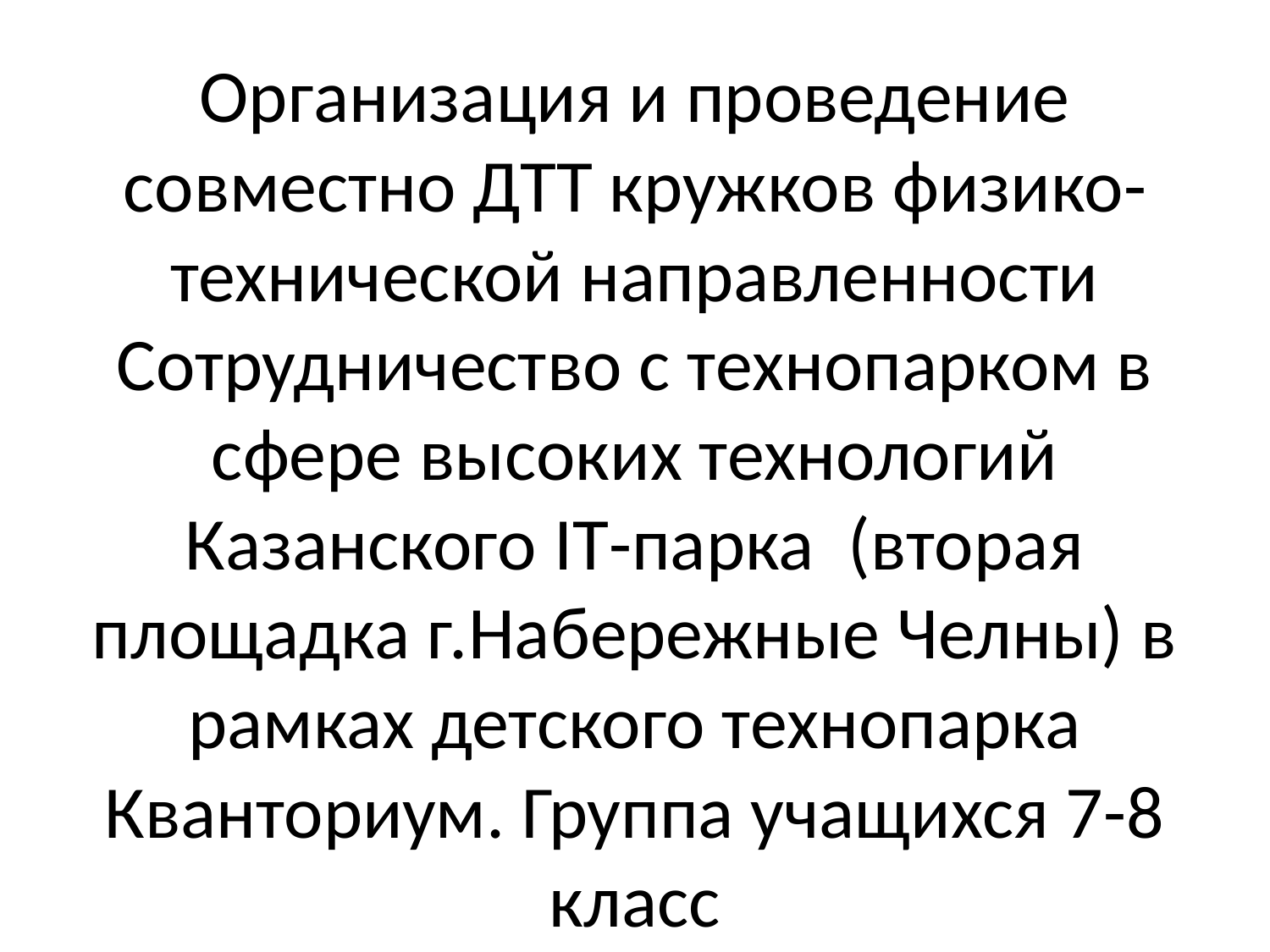

# Организация и проведение совместно ДТТ кружков физико-технической направленности Сотрудничество с технопарком в сфере высоких технологий Казанского IT-парка  (вторая площадка г.Набережные Челны) в рамках детского технопарка Кванториум. Группа учащихся 7-8 класс